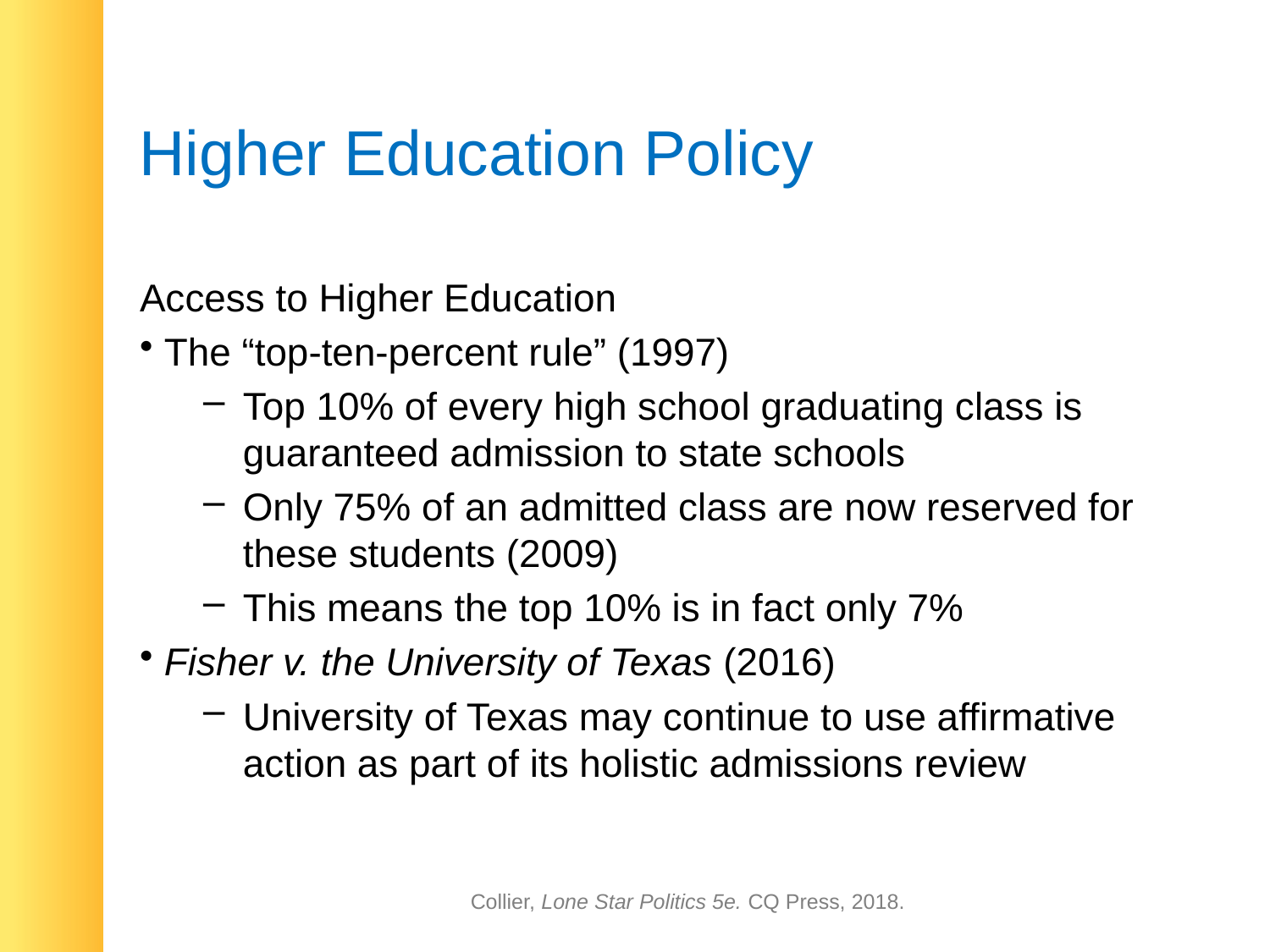

# Higher Education Policy
Access to Higher Education
 The “top-ten-percent rule” (1997)
Top 10% of every high school graduating class is guaranteed admission to state schools
Only 75% of an admitted class are now reserved for these students (2009)
This means the top 10% is in fact only 7%
 Fisher v. the University of Texas (2016)
University of Texas may continue to use affirmative action as part of its holistic admissions review
Collier, Lone Star Politics 5e. CQ Press, 2018.